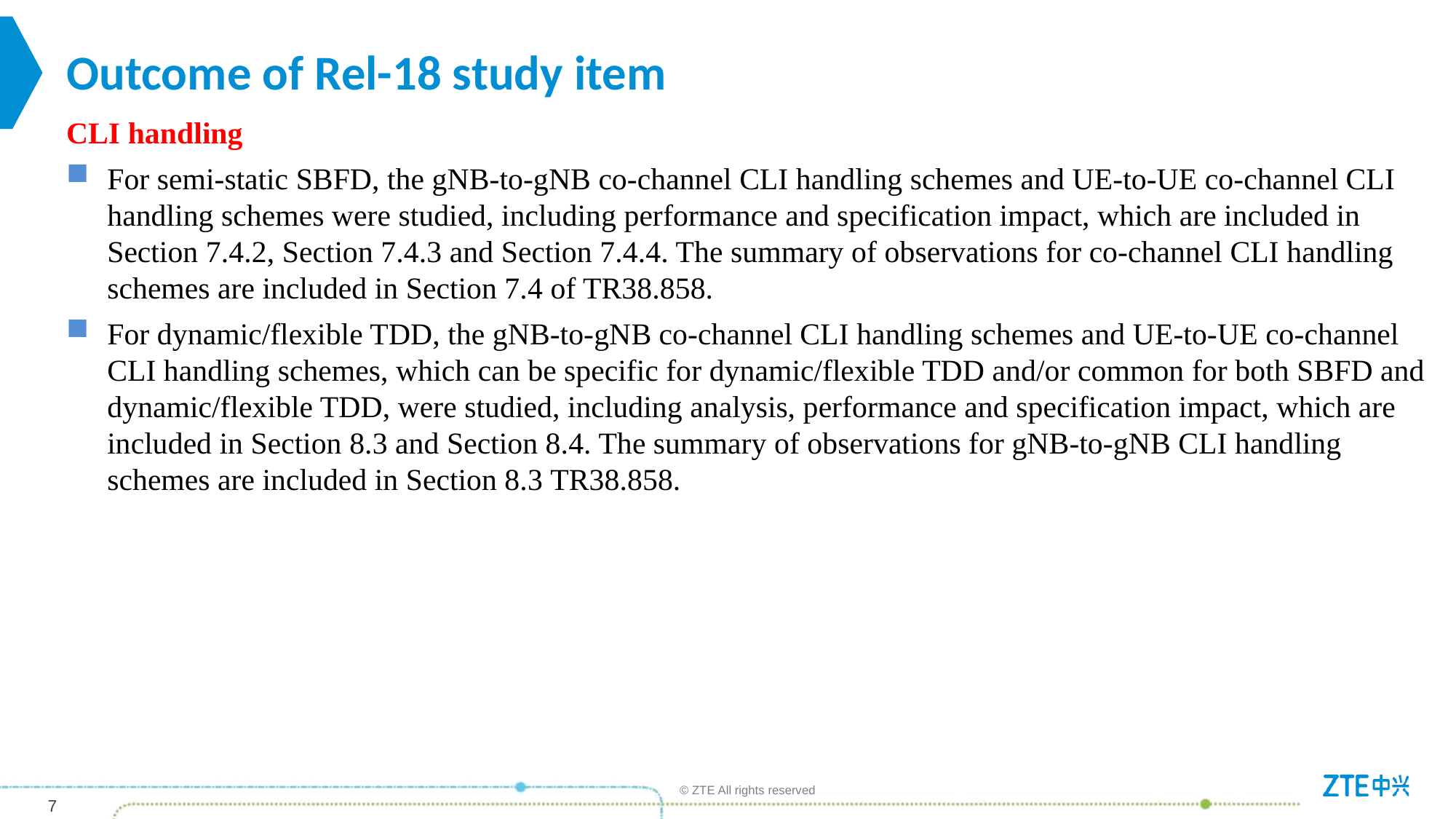

# Outcome of Rel-18 study item
CLI handling
For semi-static SBFD, the gNB-to-gNB co-channel CLI handling schemes and UE-to-UE co-channel CLI handling schemes were studied, including performance and specification impact, which are included in Section 7.4.2, Section 7.4.3 and Section 7.4.4. The summary of observations for co-channel CLI handling schemes are included in Section 7.4 of TR38.858.
For dynamic/flexible TDD, the gNB-to-gNB co-channel CLI handling schemes and UE-to-UE co-channel CLI handling schemes, which can be specific for dynamic/flexible TDD and/or common for both SBFD and dynamic/flexible TDD, were studied, including analysis, performance and specification impact, which are included in Section 8.3 and Section 8.4. The summary of observations for gNB-to-gNB CLI handling schemes are included in Section 8.3 TR38.858.